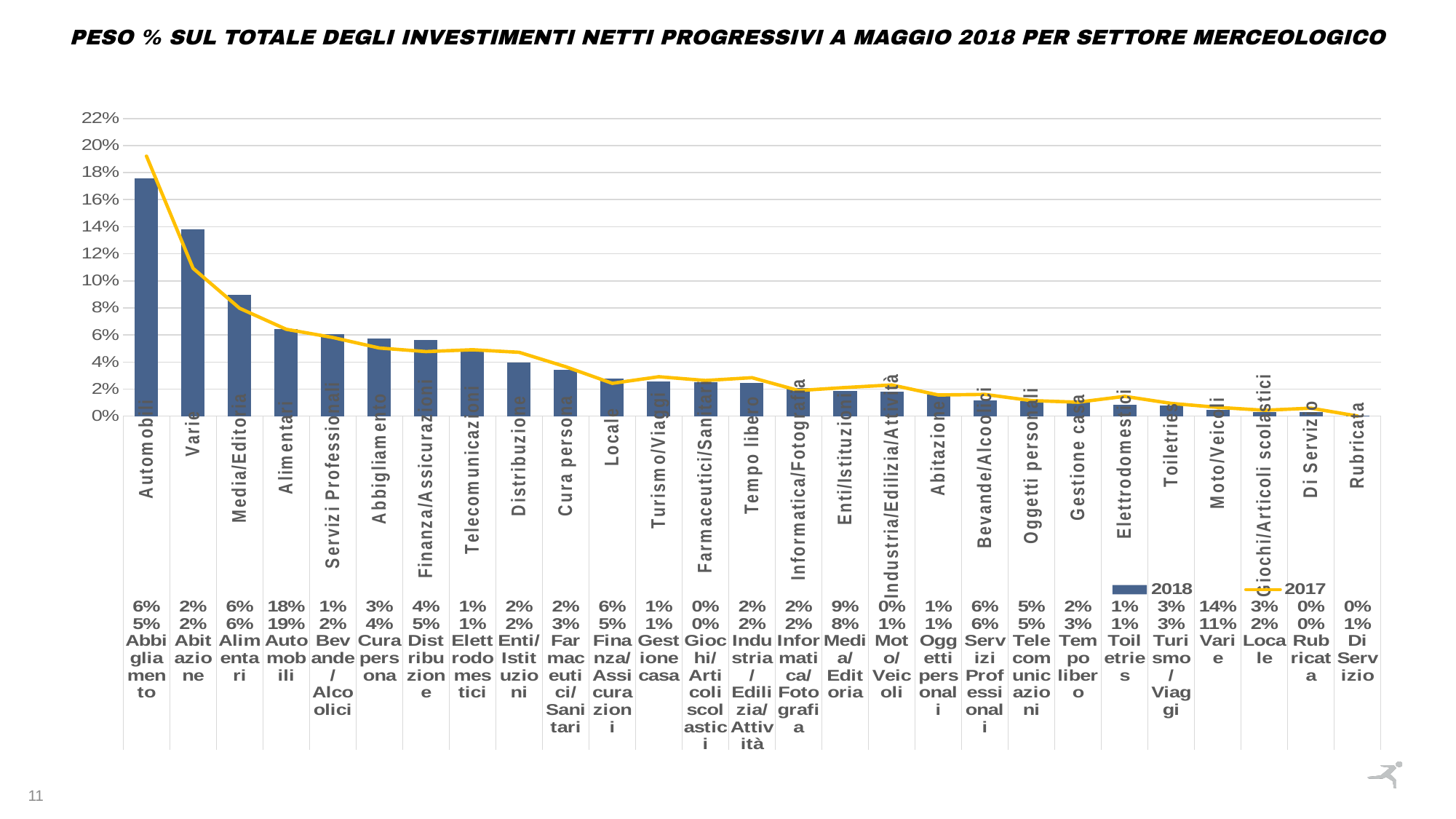

PESO % SUL TOTALE DEGLI INVESTIMENTI NETTI progressivi A MAGGIO 2018 PER SETTORE MERCEOLOGICO

### Chart

| Category | 2018 | 2017 |
|---|---|---|
| Automobili | 0.17561871502281987 | 0.19217952132608776 |
| Varie | 0.13804414758849215 | 0.10923350985619787 |
| Media/Editoria | 0.08956479341232153 | 0.07969886269075181 |
| Alimentari | 0.06448889761593699 | 0.06422050751623408 |
| Servizi Professionali | 0.06040572251305541 | 0.05812802776861807 |
| Abbigliamento | 0.05718132794399485 | 0.05034574342557179 |
| Finanza/Assicurazioni | 0.056120035061696834 | 0.047727929316033306 |
| Telecomunicazioni | 0.04773197481237791 | 0.04907072193604724 |
| Distribuzione | 0.039459413436056474 | 0.047157074660597015 |
| Cura persona | 0.03450801375130242 | 0.03651907999866325 |
| Locale | 0.027612918029848048 | 0.02425986799354068 |
| Turismo/Viaggi | 0.02562956064372423 | 0.029132588629416135 |
| Farmaceutici/Sanitari | 0.02483780065874283 | 0.026337230534096784 |
| Tempo libero | 0.02444380309493262 | 0.02842243805886359 |
| Informatica/Fotografia | 0.020609542107218208 | 0.018921145190786515 |
| Enti/Istituzioni | 0.01882528716673487 | 0.021143547335402118 |
| Industria/Edilizia/Attività | 0.018358600784394333 | 0.023063696505150923 |
| Abitazione | 0.01572233277628088 | 0.01565015253881818 |
| Bevande/Alcoolici | 0.011860280737807913 | 0.01605188899567895 |
| Oggetti personali | 0.011345512192874956 | 0.011499854171336888 |
| Gestione casa | 0.010846487545356368 | 0.010334352804900101 |
| Elettrodomestici | 0.008650430518955523 | 0.014647190869412631 |
| Toiletries | 0.0077324265425480505 | 0.009432961144205837 |
| Moto/Veicoli | 0.004395196052977915 | 0.006499363578054909 |
| Giochi/Articoli scolastici | 0.002953840101588706 | 0.004339009525523474 |
| Di Servizio | 0.002918114697479054 | 0.005892920637205913 |
| Rubricata | 0.00013482519048089217 | 9.081299280452735e-05 |
11